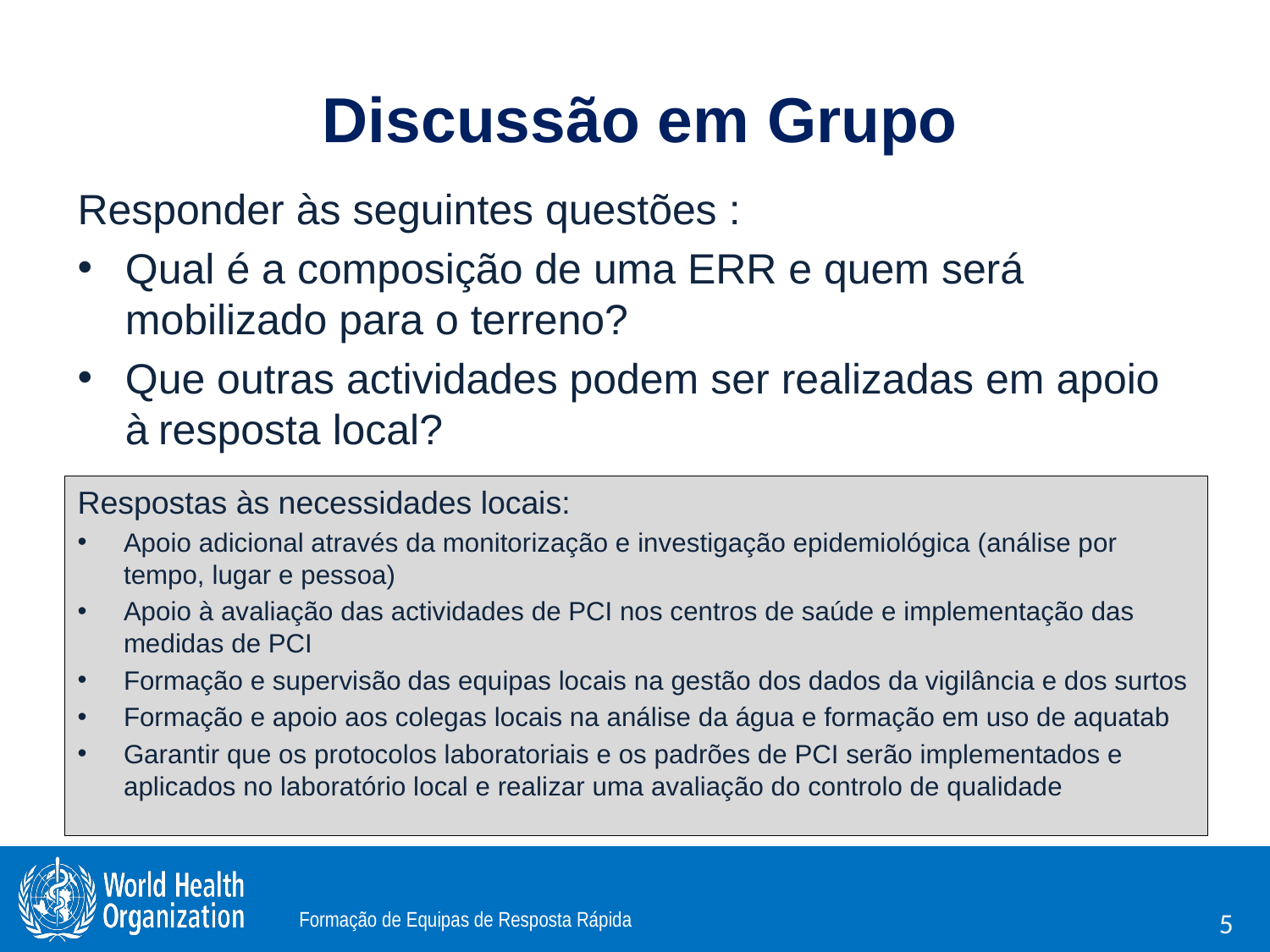

# Discussão em Grupo
Responder às seguintes questões :
Qual é a composição de uma ERR e quem será mobilizado para o terreno?
Que outras actividades podem ser realizadas em apoio à resposta local?
Respostas às necessidades locais:
Apoio adicional através da monitorização e investigação epidemiológica (análise por tempo, lugar e pessoa)
Apoio à avaliação das actividades de PCI nos centros de saúde e implementação das medidas de PCI
Formação e supervisão das equipas locais na gestão dos dados da vigilância e dos surtos
Formação e apoio aos colegas locais na análise da água e formação em uso de aquatab
Garantir que os protocolos laboratoriais e os padrões de PCI serão implementados e aplicados no laboratório local e realizar uma avaliação do controlo de qualidade